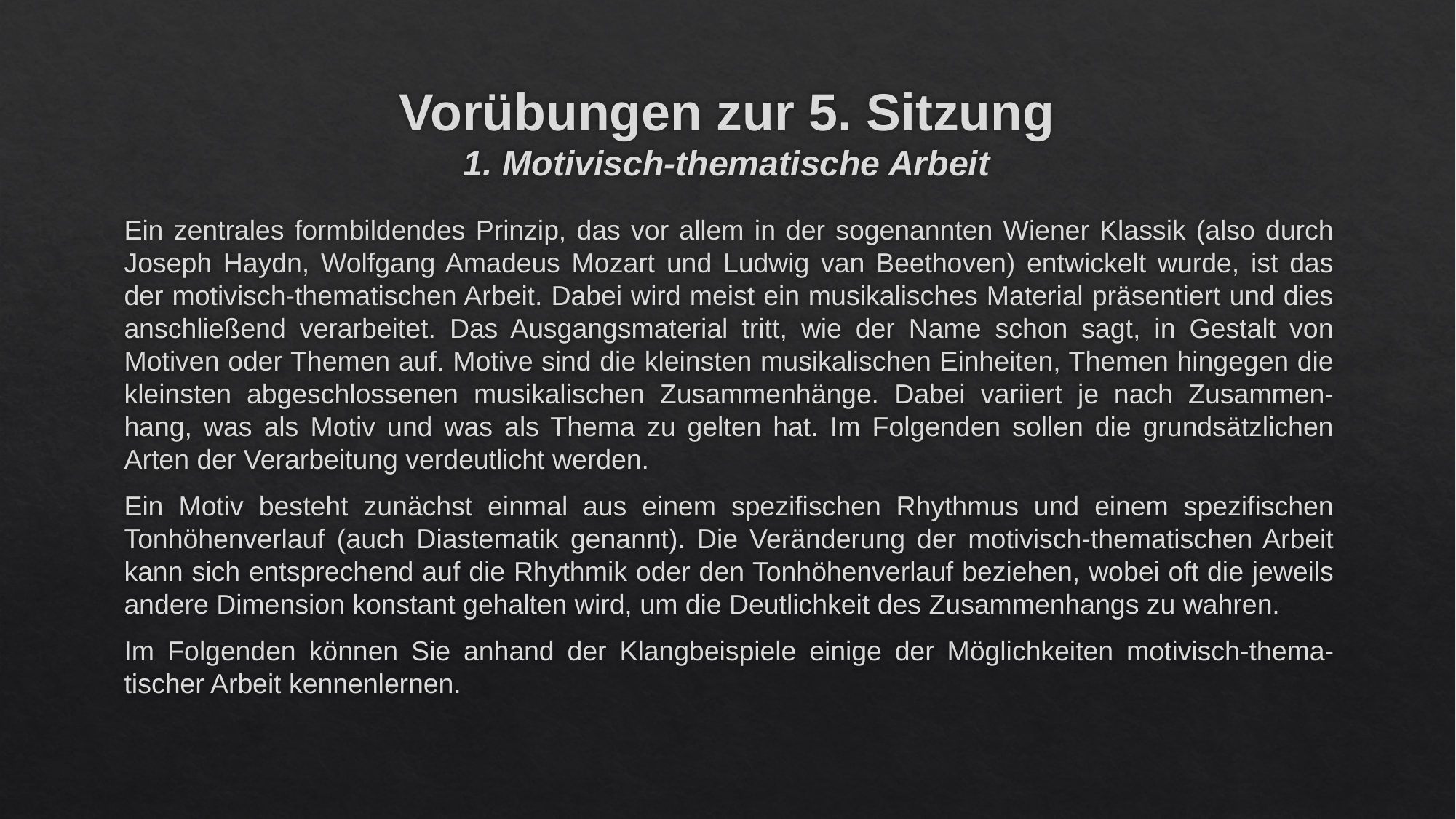

# Vorübungen zur 5. Sitzung 1. Motivisch-thematische Arbeit
Ein zentrales formbildendes Prinzip, das vor allem in der sogenannten Wiener Klassik (also durch Joseph Haydn, Wolfgang Amadeus Mozart und Ludwig van Beethoven) entwickelt wurde, ist das der motivisch-thematischen Arbeit. Dabei wird meist ein musikalisches Material präsentiert und dies anschließend verarbeitet. Das Ausgangsmaterial tritt, wie der Name schon sagt, in Gestalt von Motiven oder Themen auf. Motive sind die kleinsten musikalischen Einheiten, Themen hingegen die kleinsten abgeschlossenen musikalischen Zusammenhänge. Dabei variiert je nach Zusammen-hang, was als Motiv und was als Thema zu gelten hat. Im Folgenden sollen die grundsätzlichen Arten der Verarbeitung verdeutlicht werden.
Ein Motiv besteht zunächst einmal aus einem spezifischen Rhythmus und einem spezifischen Tonhöhenverlauf (auch Diastematik genannt). Die Veränderung der motivisch-thematischen Arbeit kann sich entsprechend auf die Rhythmik oder den Tonhöhenverlauf beziehen, wobei oft die jeweils andere Dimension konstant gehalten wird, um die Deutlichkeit des Zusammenhangs zu wahren.
Im Folgenden können Sie anhand der Klangbeispiele einige der Möglichkeiten motivisch-thema-tischer Arbeit kennenlernen.